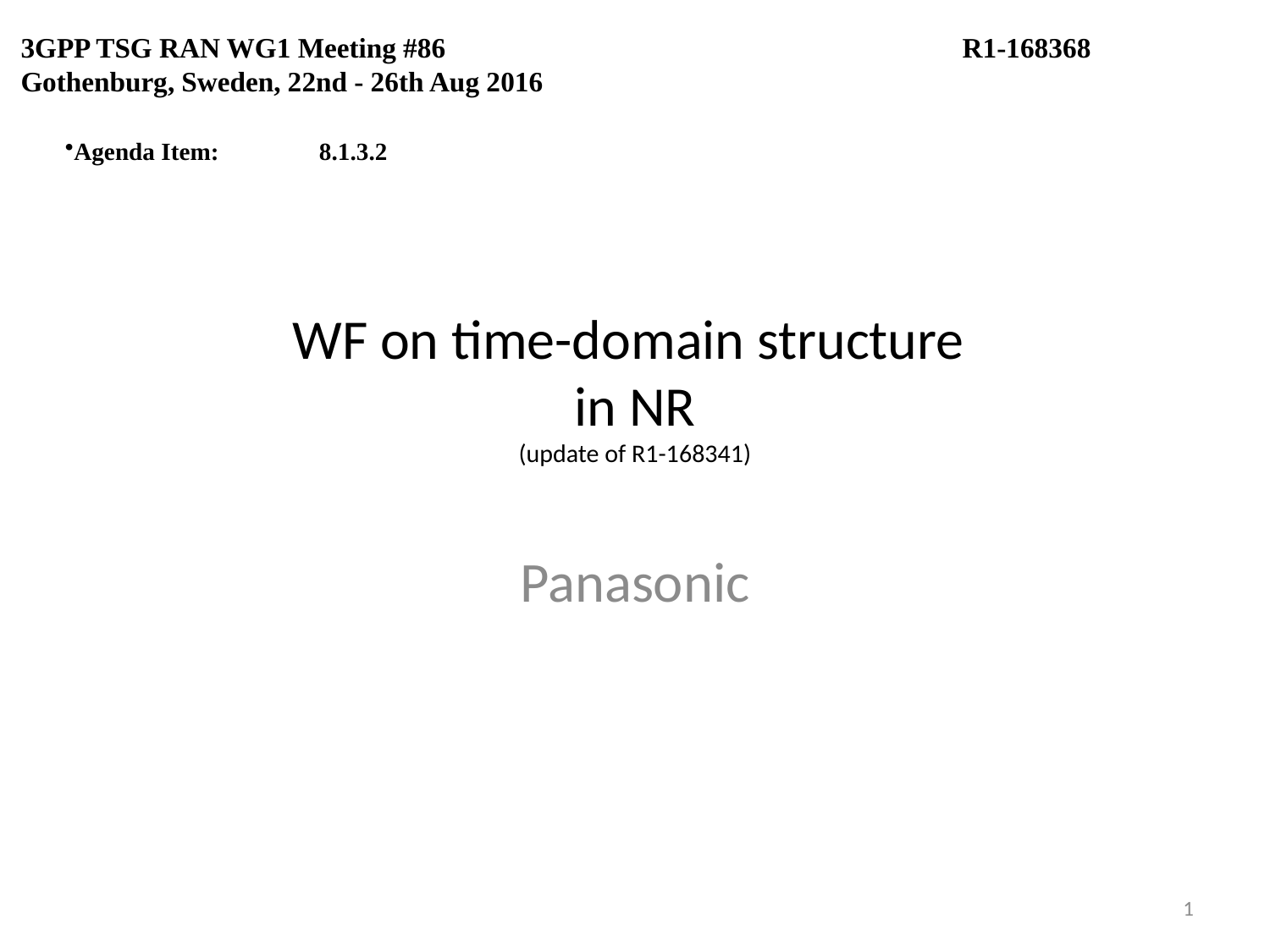

3GPP TSG RAN WG1 Meeting #86                                                                          R1-168368
Gothenburg, Sweden, 22nd - 26th Aug 2016

Agenda Item:	8.1.3.2

# WF on time-domain structure in NR (update of R1-168341)
Panasonic
1